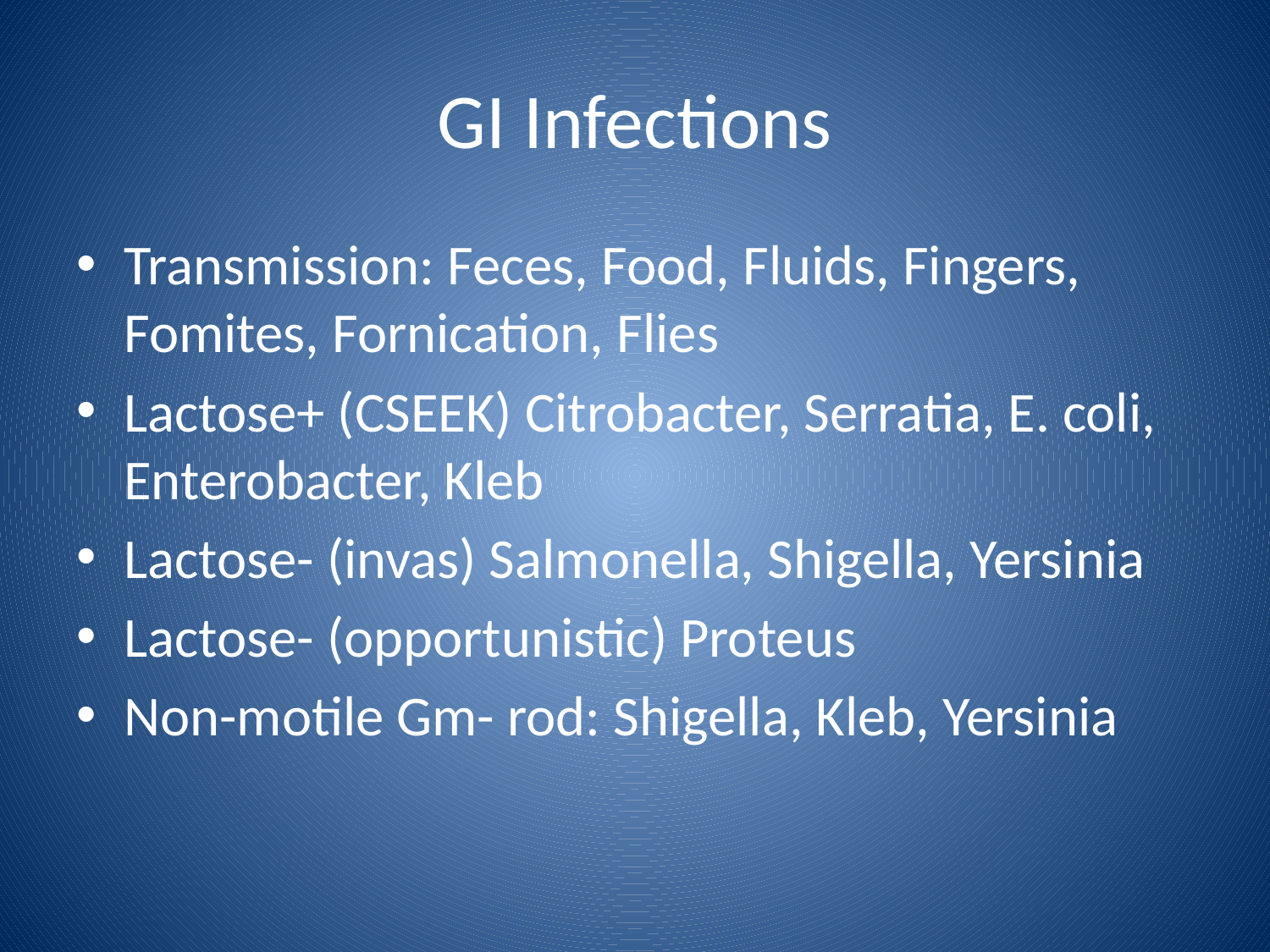

# GI Infections
Transmission: Feces, Food, Fluids, Fingers, Fomites, Fornication, Flies
Lactose+ (CSEEK) Citrobacter, Serratia, E. coli, Enterobacter, Kleb
Lactose- (invas) Salmonella, Shigella, Yersinia
Lactose- (opportunistic) Proteus
Non-motile Gm- rod: Shigella, Kleb, Yersinia